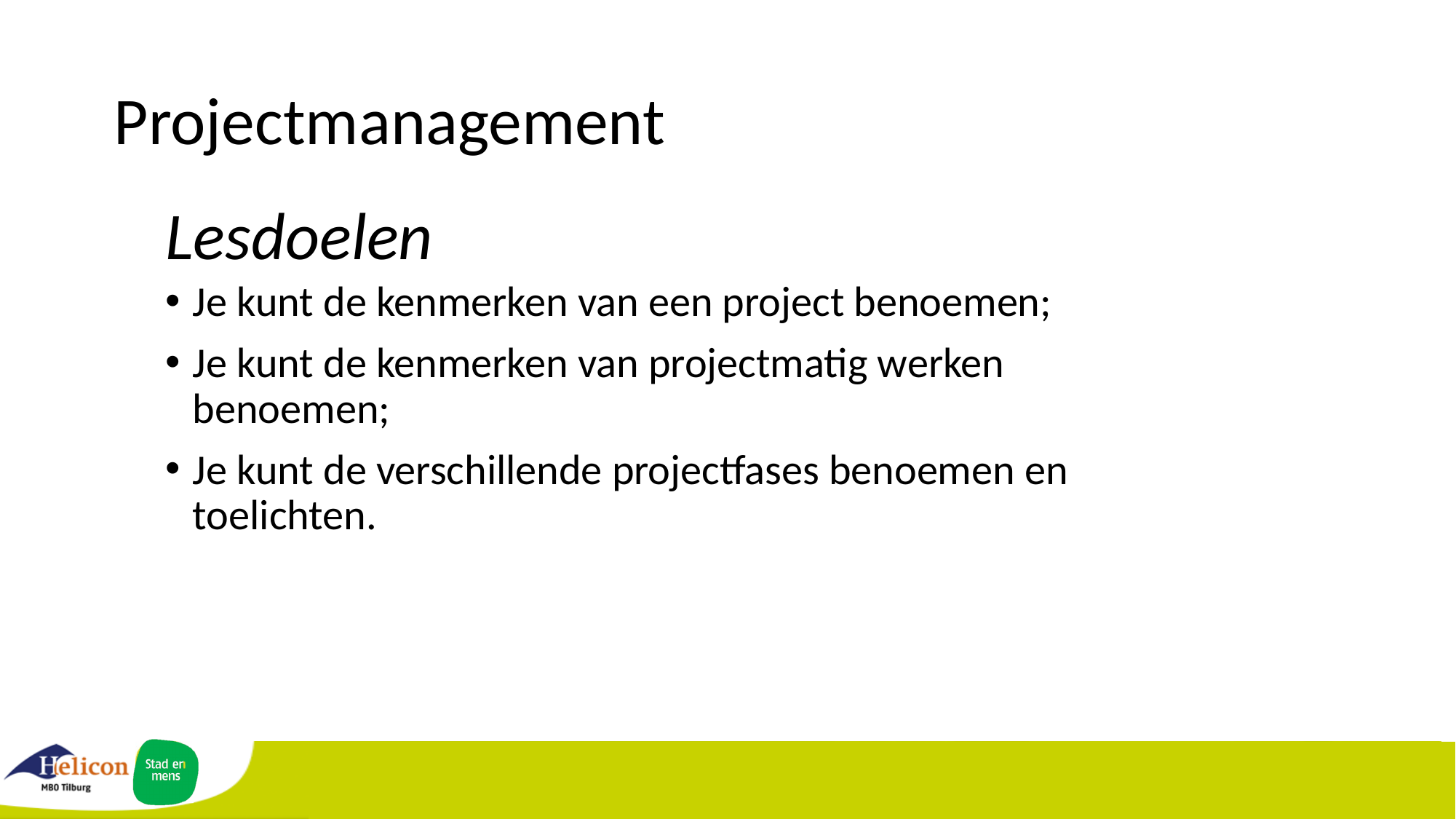

# Projectmanagement
Lesdoelen
Je kunt de kenmerken van een project benoemen;
Je kunt de kenmerken van projectmatig werken benoemen;
Je kunt de verschillende projectfases benoemen en toelichten.